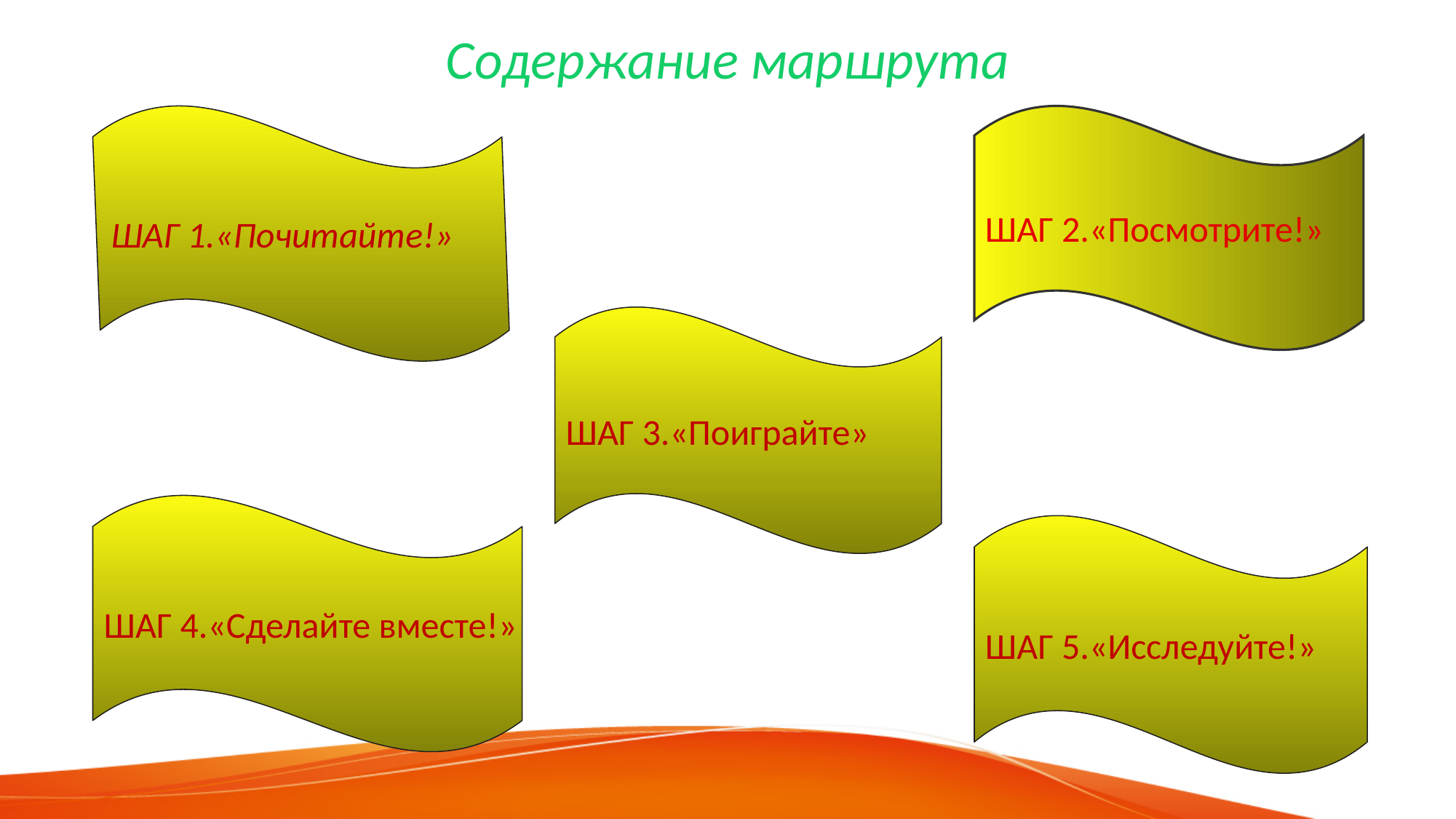

# Содержание маршрута
ШАГ 1.«Почитайте!»
ШАГ 2.«Посмотрите!»
ШАГ 3.«Поиграйте»
ШАГ 4.«Сделайте вместе!»
ШАГ 5.«Исследуйте!»